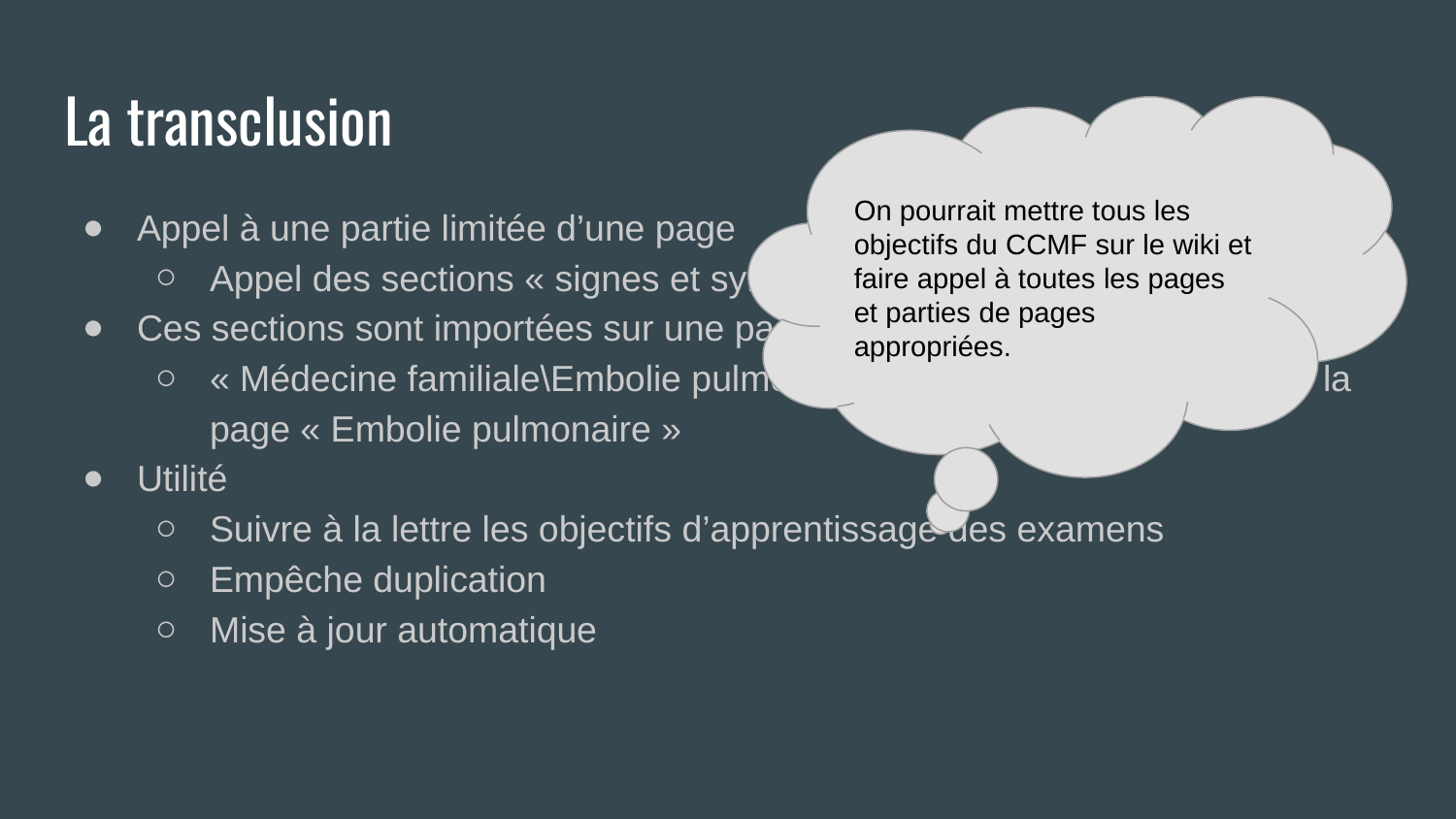

# La transclusion
On pourrait mettre tous les objectifs du CCMF sur le wiki et faire appel à toutes les pages et parties de pages appropriées.
Appel à une partie limitée d’une page
Appel des sections « signes et symptômes » et « traitements »
Ces sections sont importées sur une page tierce
« Médecine familiale\Embolie pulmonaire » contient une sélection de la page « Embolie pulmonaire »
Utilité
Suivre à la lettre les objectifs d’apprentissage des examens
Empêche duplication
Mise à jour automatique